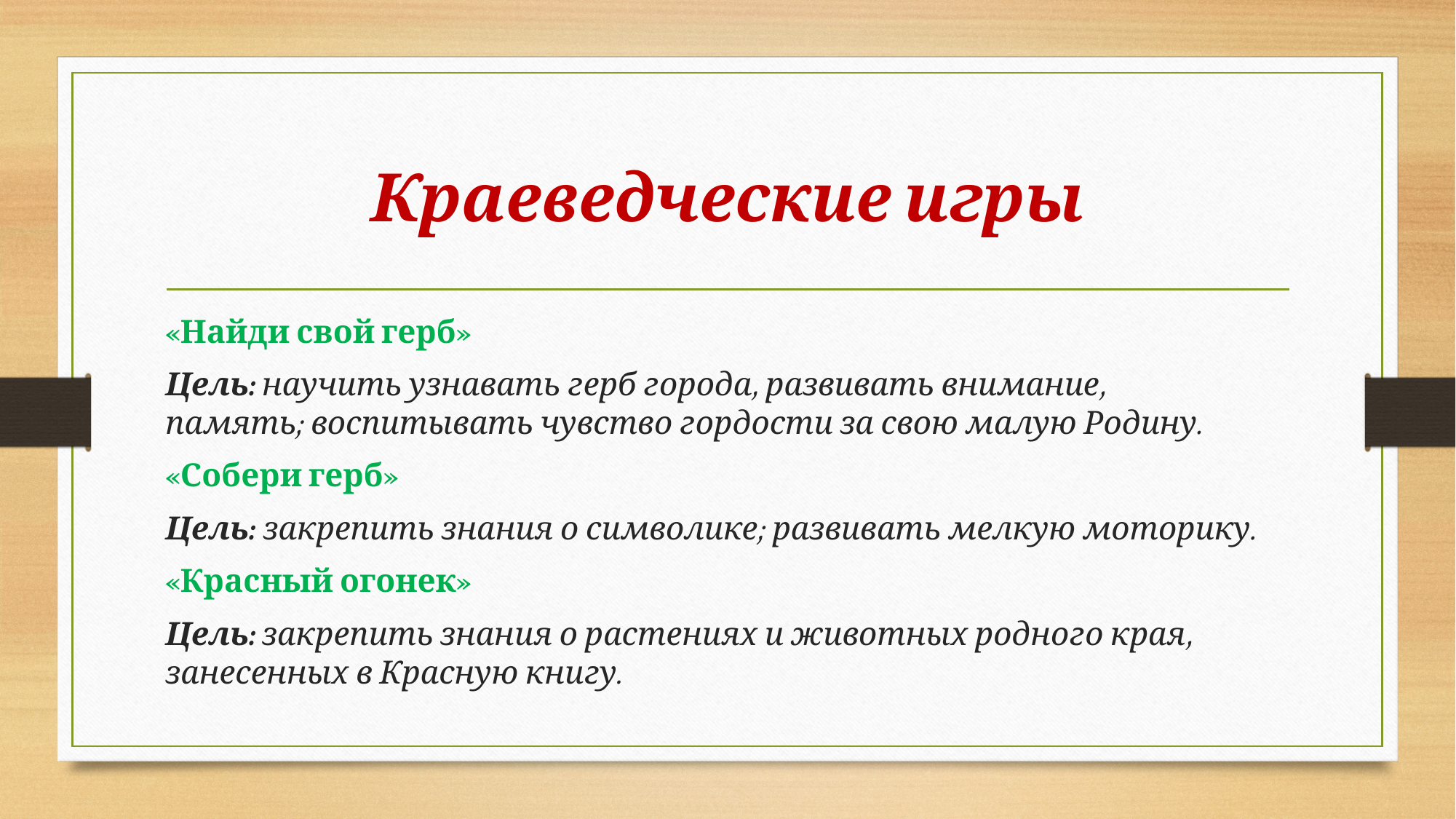

# Краеведческие игры
«Найди свой герб»
Цель: научить узнавать герб города, развивать внимание, память; воспитывать чувство гордости за свою малую Родину.
«Собери герб»
Цель: закрепить знания о символике; развивать мелкую моторику.
«Красный огонек»
Цель: закрепить знания о растениях и животных родного края, занесенных в Красную книгу.